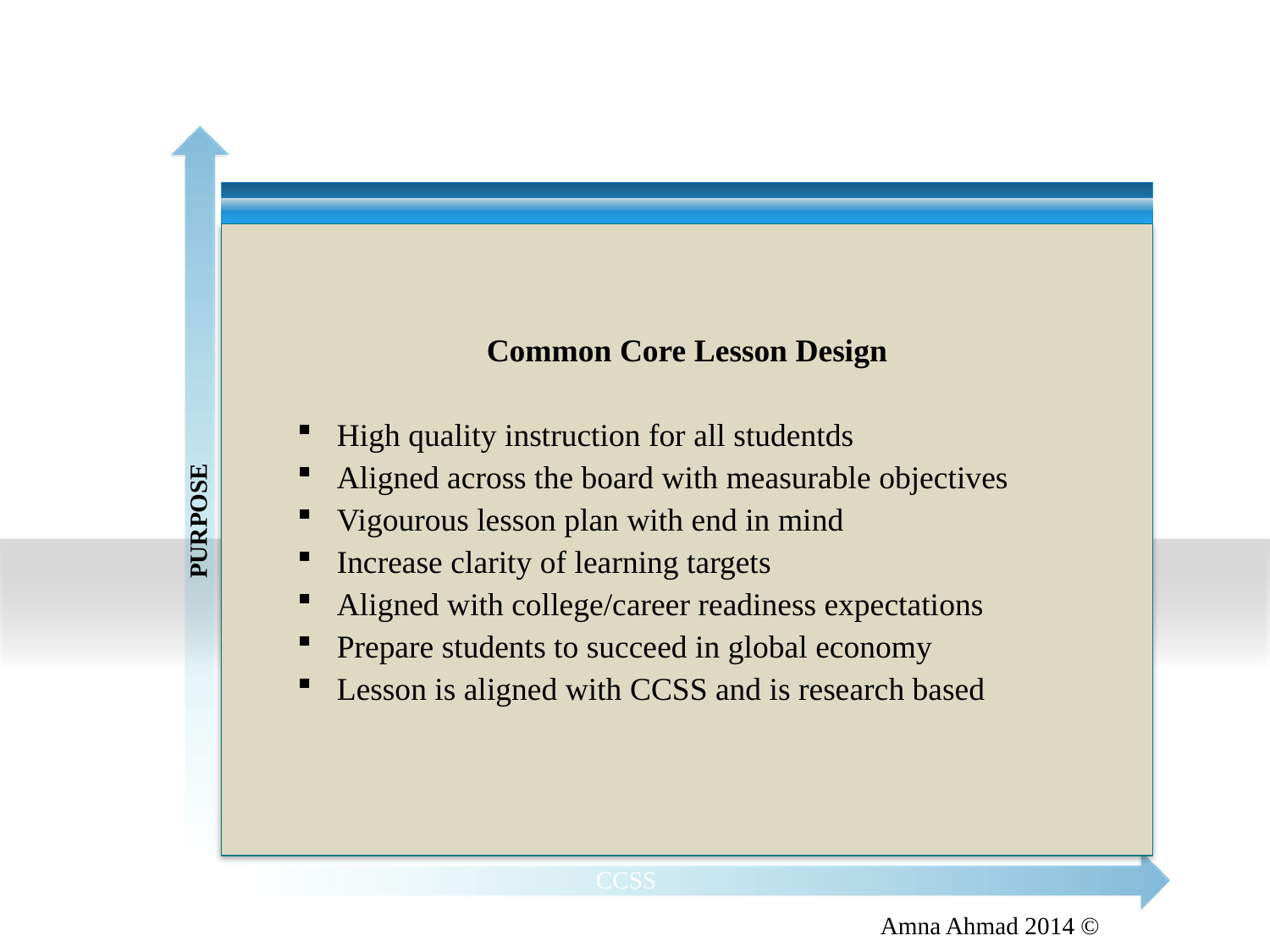

Common Core Lesson Design

High quality instruction for all studentds
Aligned across the board with measurable objectives
Vigourous lesson plan with end in mind
Increase clarity of learning targets
Aligned with college/career readiness expectations
Prepare students to succeed in global economy
Lesson is aligned with CCSS and is research based

PURPOSE

CCSS
Amna Ahmad 2014 ©